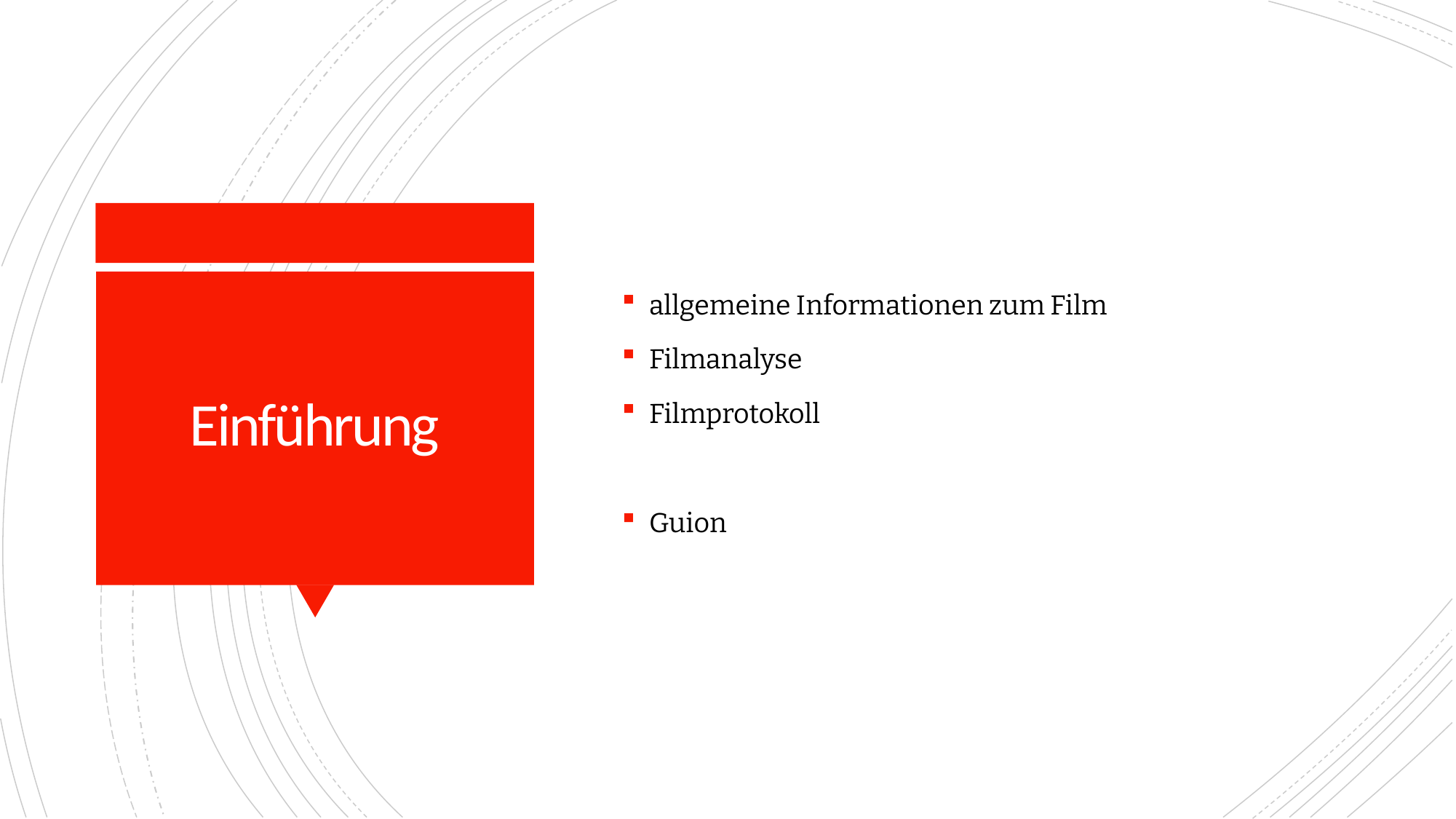

allgemeine Informationen zum Film
Filmanalyse
Filmprotokoll

Guion
# Einführung